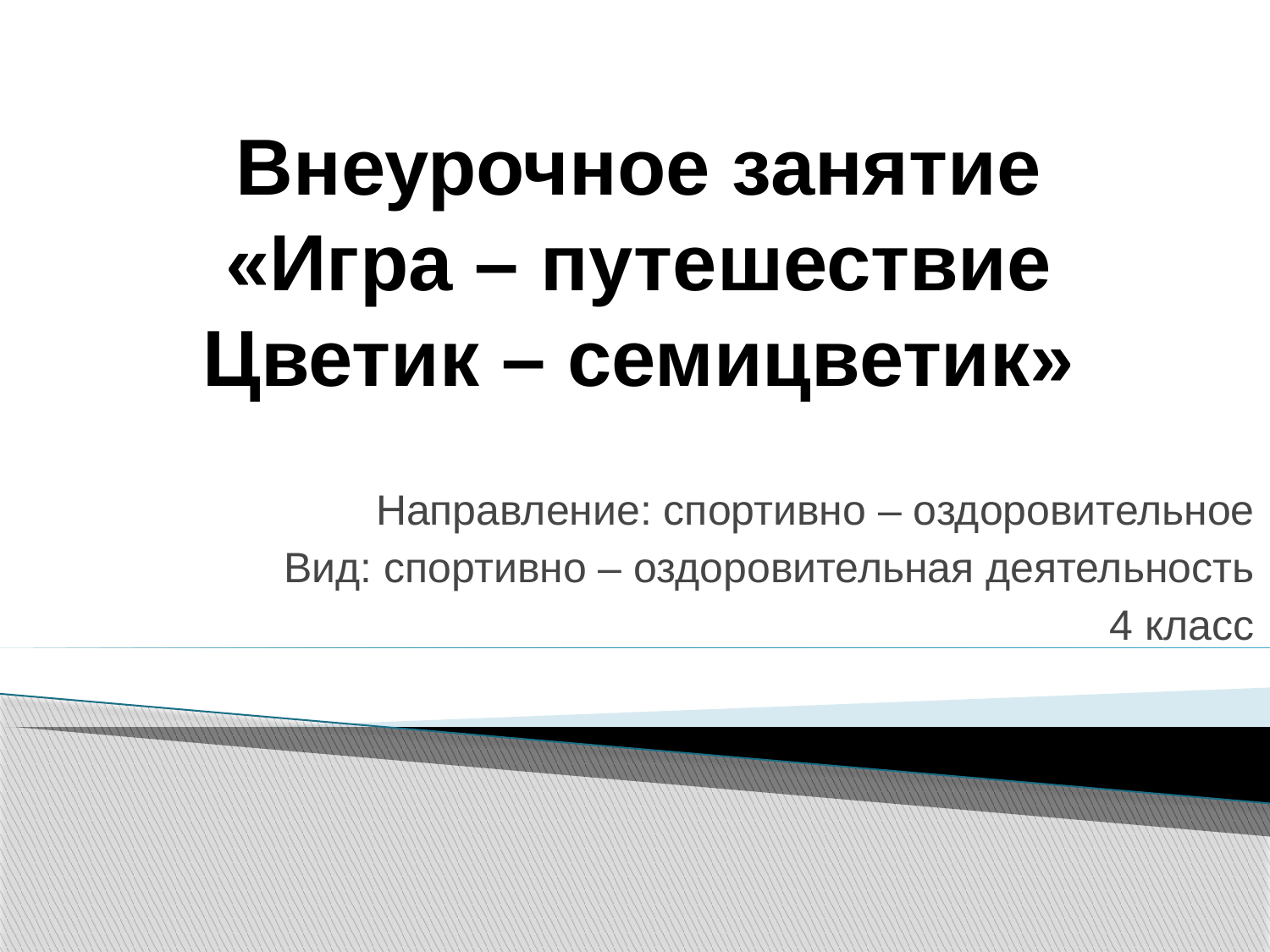

# Внеурочное занятие «Игра – путешествие Цветик – семицветик»
Направление: спортивно – оздоровительное
Вид: спортивно – оздоровительная деятельность
4 класс